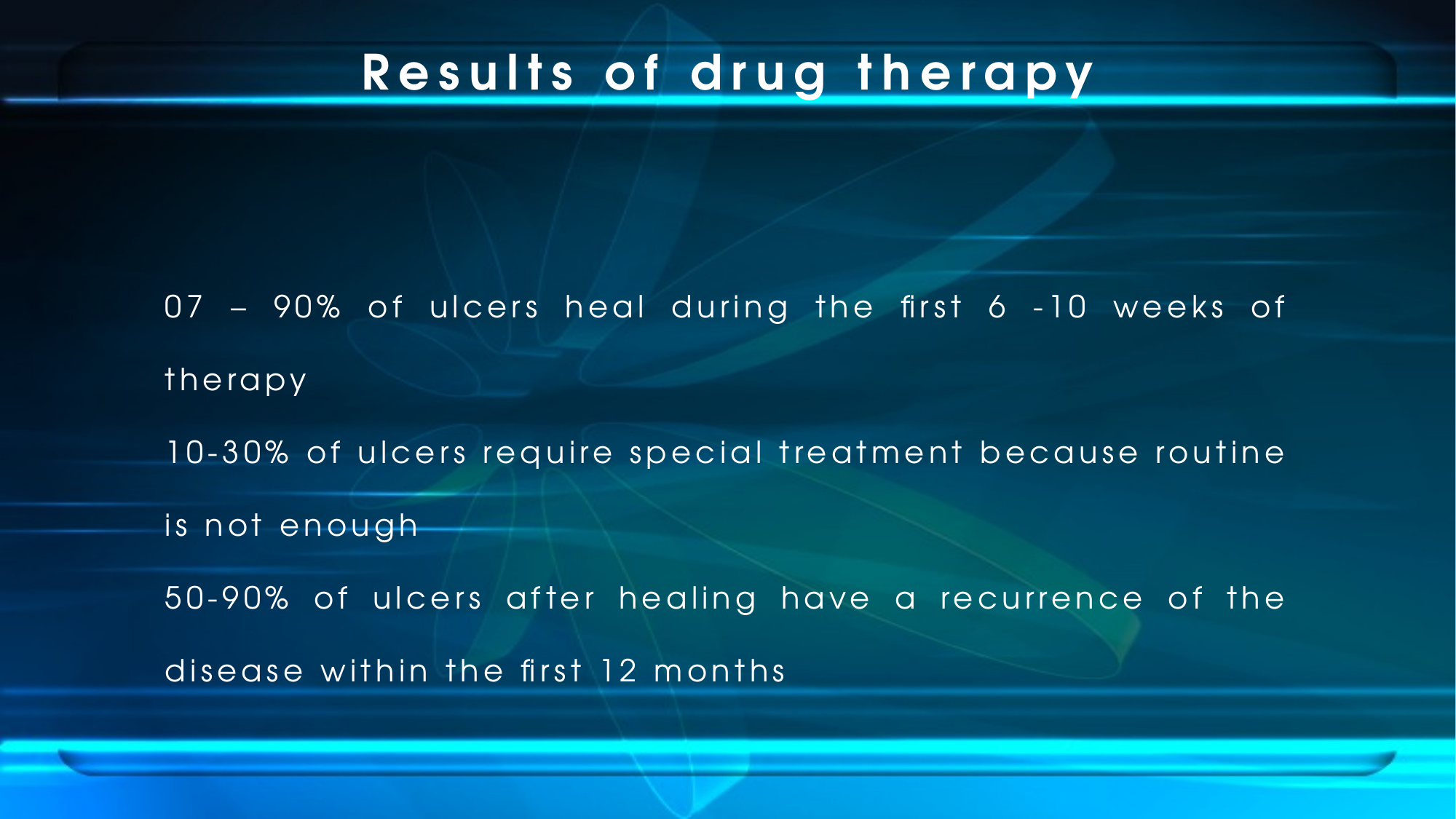

Results of drug therapy
07 – 90% of ulcers heal during the first 6 -10 weeks of therapy
10-30% of ulcers require special treatment because routine is not enough
50-90% of ulcers after healing have a recurrence of the disease within the first 12 months